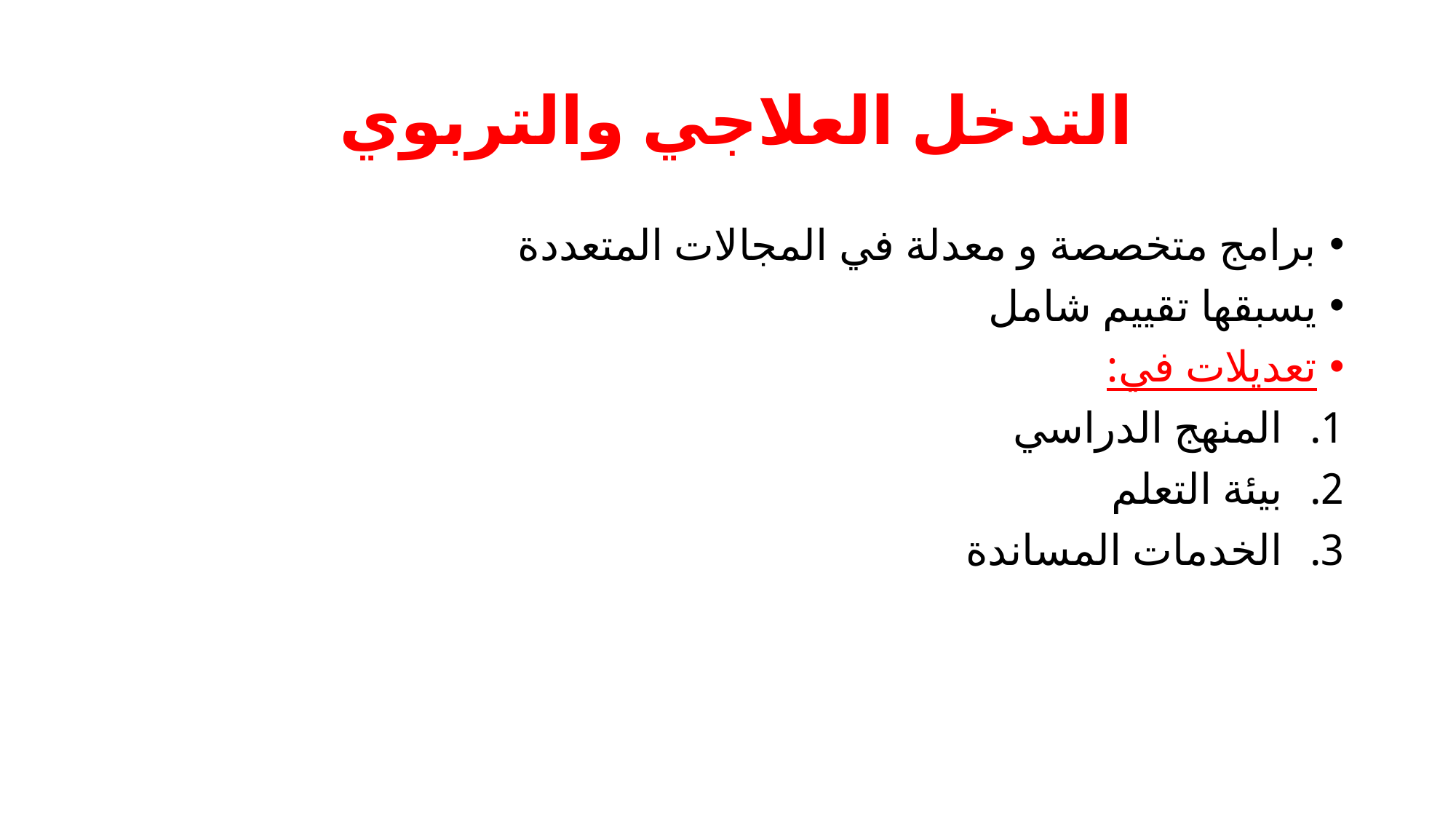

# التدخل العلاجي والتربوي
برامج متخصصة و معدلة في المجالات المتعددة
يسبقها تقييم شامل
تعديلات في:
المنهج الدراسي
بيئة التعلم
الخدمات المساندة